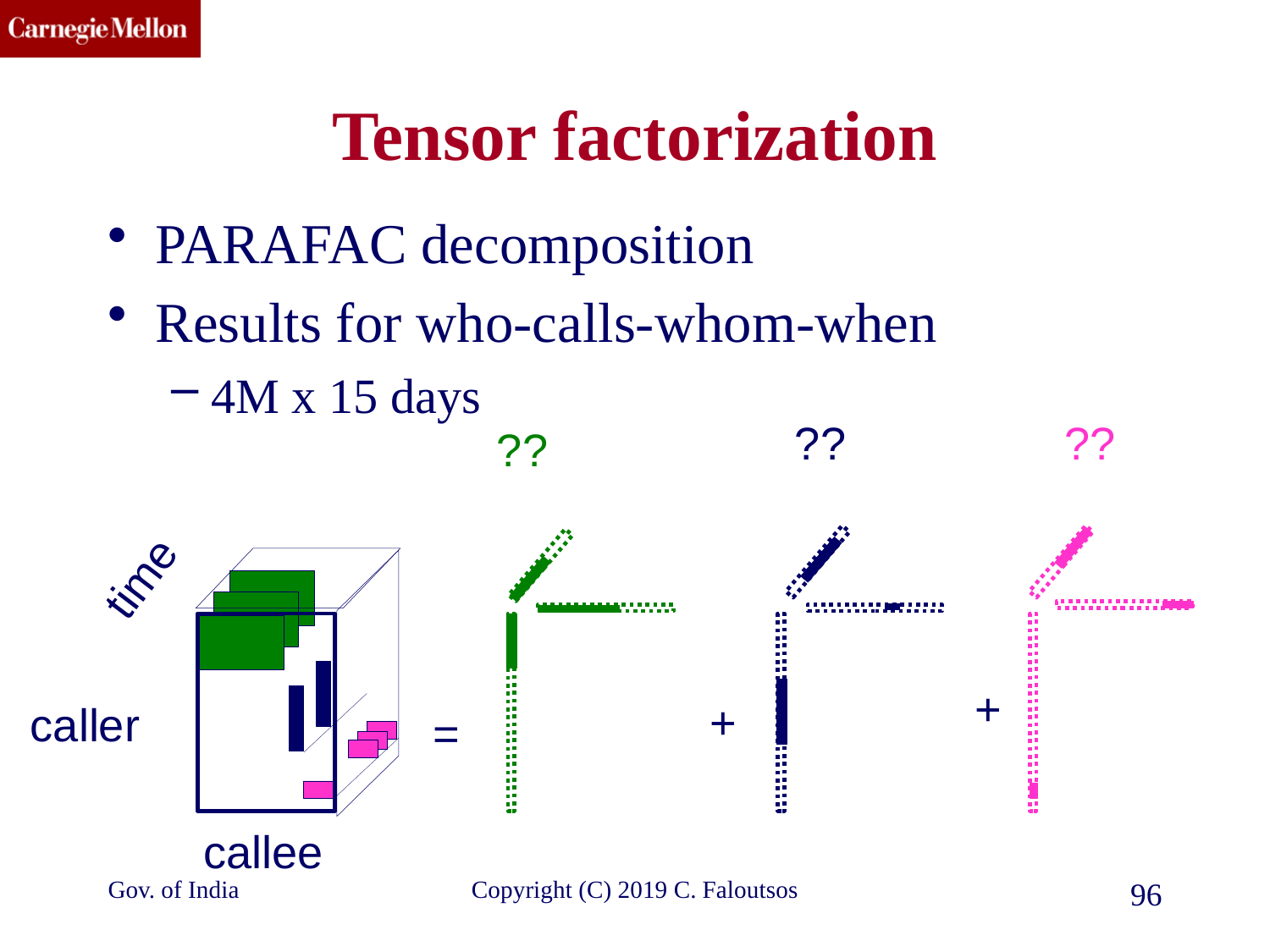

# Tensor factorization
PARAFAC decomposition
Results for who-calls-whom-when
4M x 15 days
??
??
??

time

+

+
caller
=

callee
Gov. of India
Copyright (C) 2019 C. Faloutsos
96